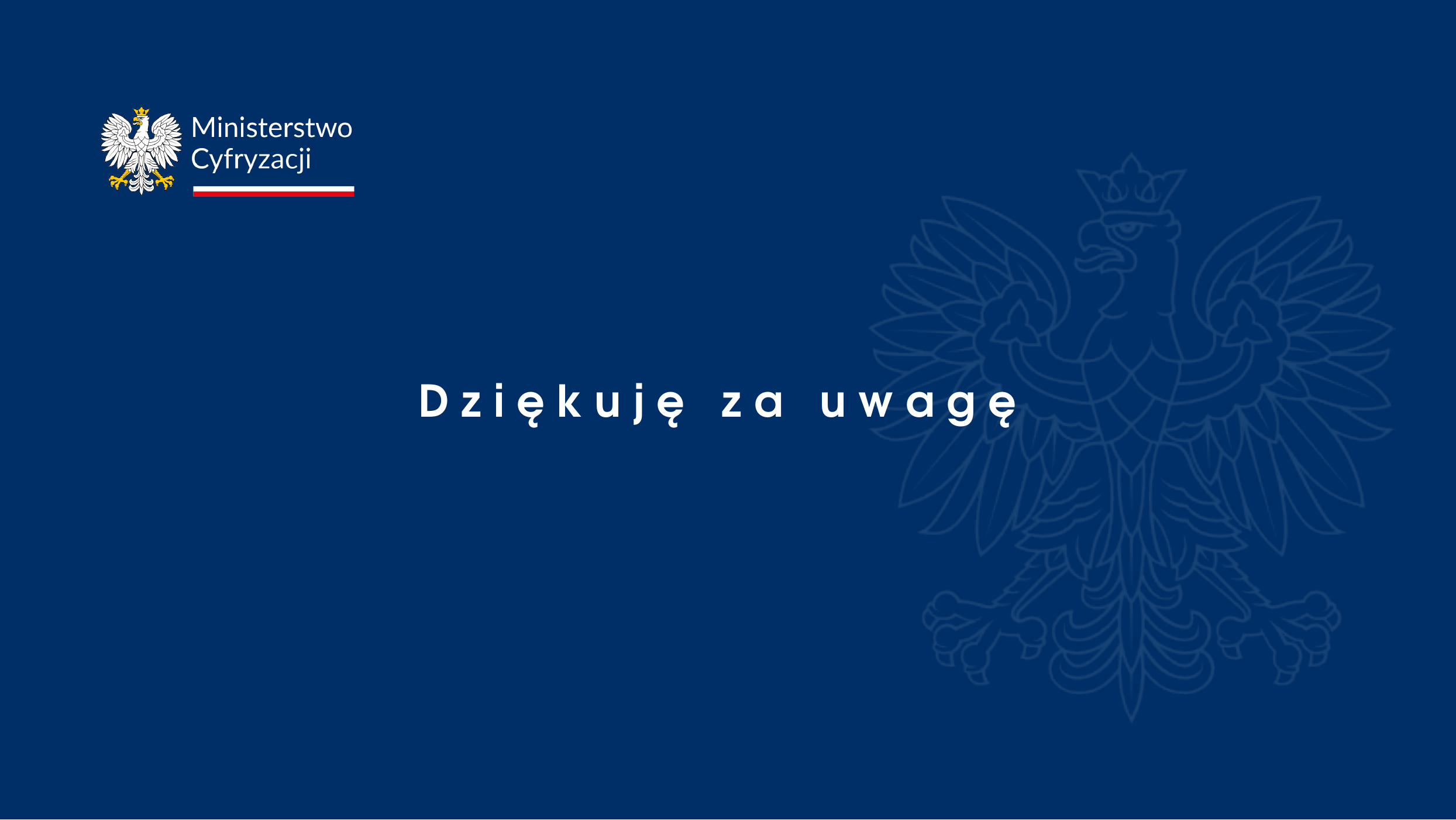

# D z i ę k u j ę   z a   u w a g ę